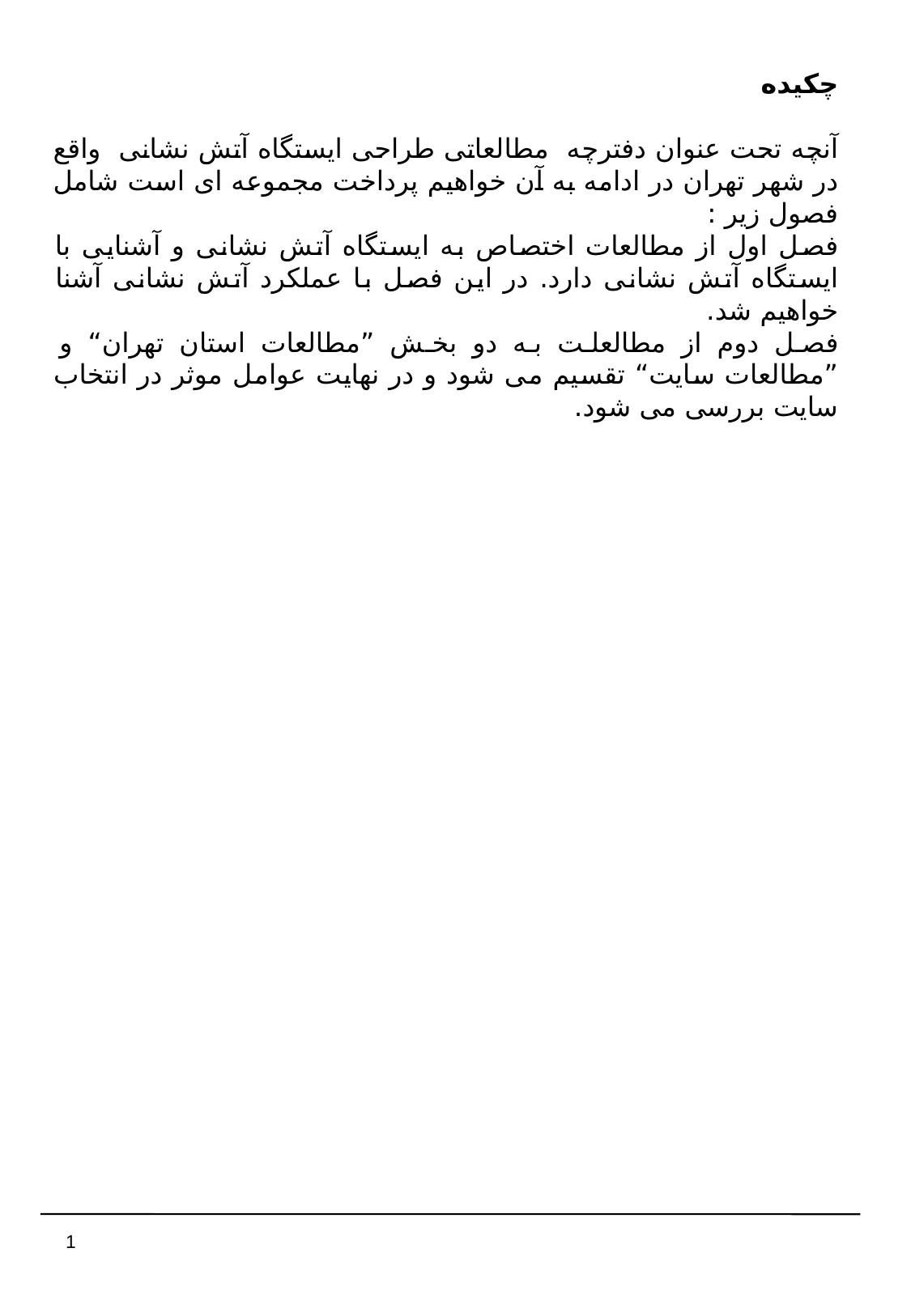

چکیده

آنچه تحت عنوان دفترچه  مطالعاتی طراحی ایستگاه آتش نشانی  واقع در شهر تهران در ادامه به آن خواهیم پرداخت مجموعه ای است شامل فصول زیر :
فصل اول از مطالعات اختصاص به ایستگاه آتش نشانی و آشنایی با ایستگاه آتش نشانی دارد. در این فصل با عملکرد آتش نشانی آشنا خواهیم شد.
فصل دوم از مطالعلت به دو بخش ”مطالعات استان تهران“ و ”مطالعات سایت“ تقسیم می شود و در نهایت عوامل موثر در انتخاب سایت بررسی می شود.
1